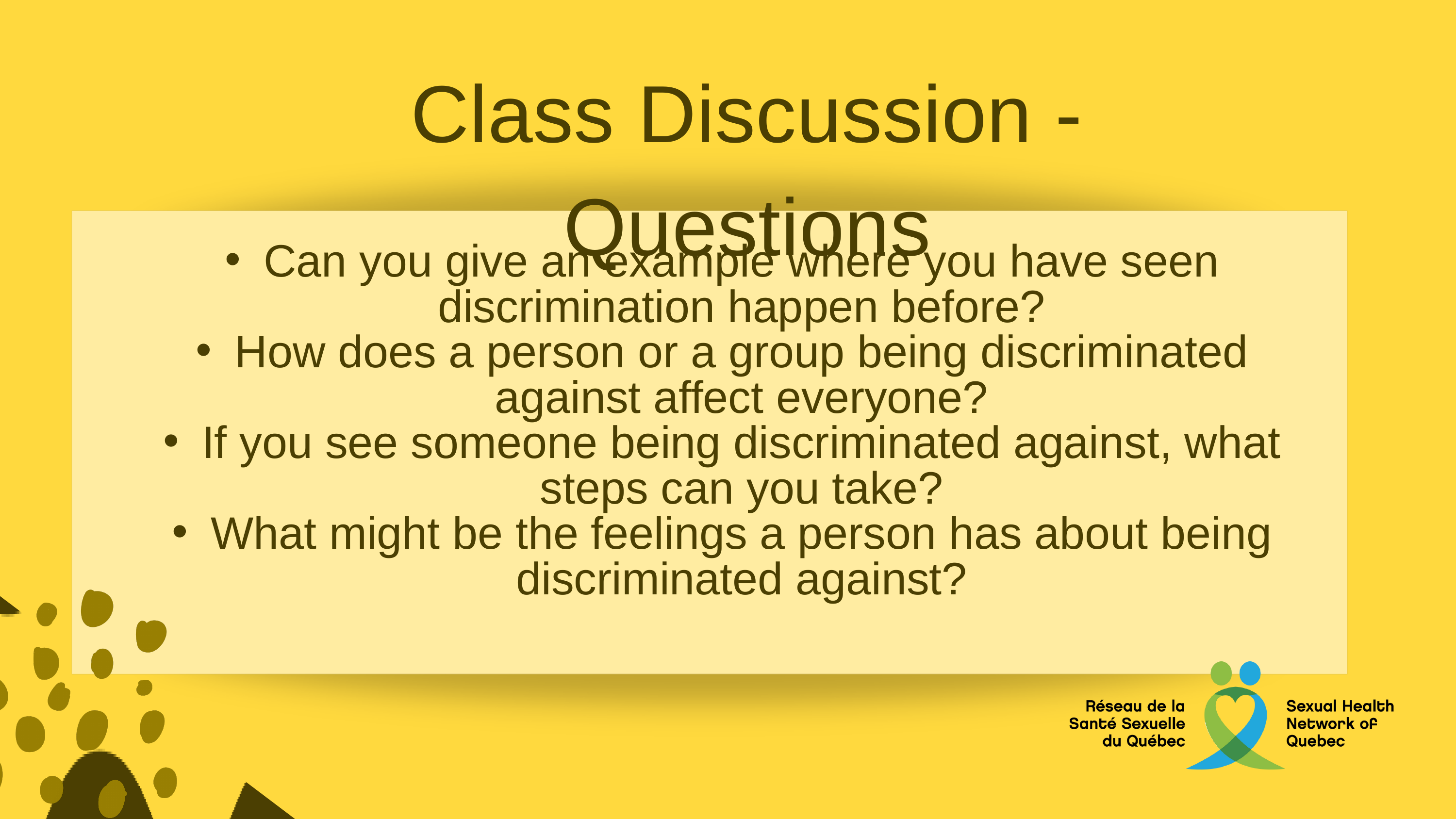

Class Discussion - Questions

Can you give an example where you have seen discrimination happen before?
How does a person or a group being discriminated against affect everyone?
If you see someone being discriminated against, what steps can you take?
What might be the feelings a person has about being discriminated against?